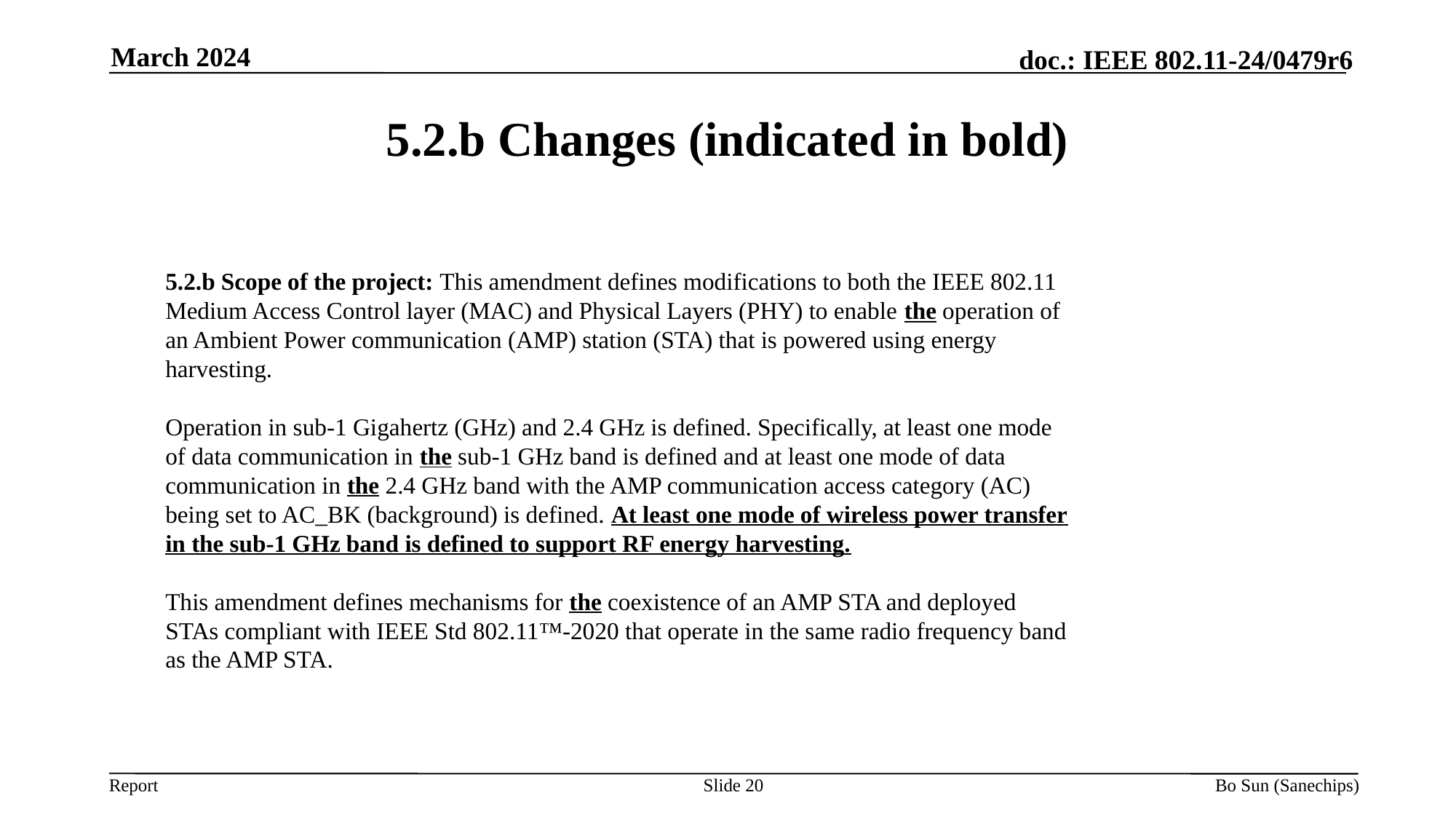

March 2024
5.2.b Changes (indicated in bold)
5.2.b Scope of the project: This amendment defines modifications to both the IEEE 802.11 Medium Access Control layer (MAC) and Physical Layers (PHY) to enable the operation of an Ambient Power communication (AMP) station (STA) that is powered using energy harvesting.

Operation in sub-1 Gigahertz (GHz) and 2.4 GHz is defined. Specifically, at least one mode of data communication in the sub-1 GHz band is defined and at least one mode of data communication in the 2.4 GHz band with the AMP communication access category (AC) being set to AC_BK (background) is defined. At least one mode of wireless power transfer in the sub-1 GHz band is defined to support RF energy harvesting.

This amendment defines mechanisms for the coexistence of an AMP STA and deployed STAs compliant with IEEE Std 802.11™-2020 that operate in the same radio frequency band as the AMP STA.
Slide 20
Bo Sun (Sanechips)